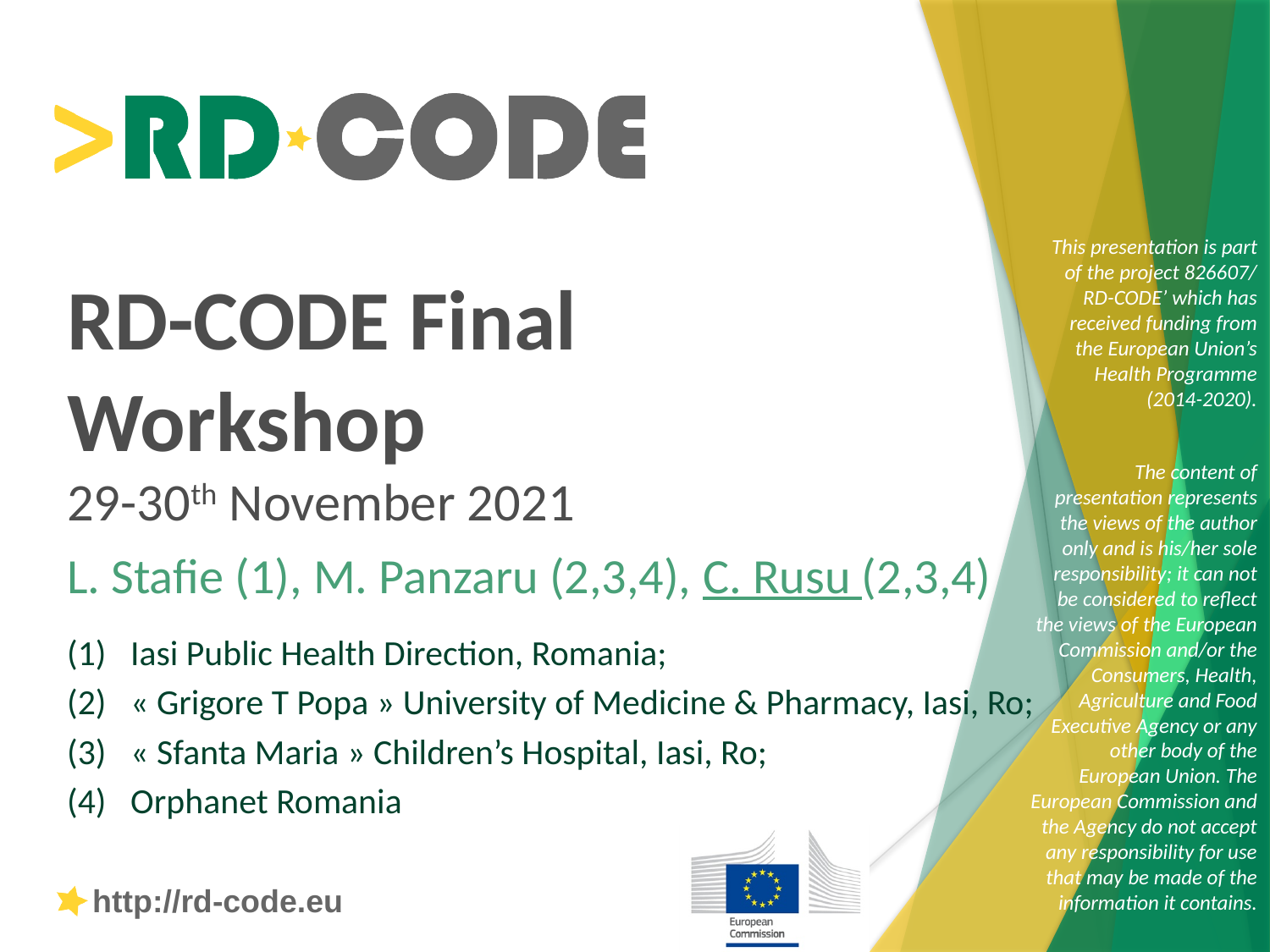

# RD-CODE Final Workshop 29-30th November 2021
L. Stafie (1), M. Panzaru (2,3,4), C. Rusu (2,3,4)

Iasi Public Health Direction, Romania;
« Grigore T Popa » University of Medicine & Pharmacy, Iasi, Ro;
« Sfanta Maria » Children’s Hospital, Iasi, Ro;
Orphanet Romania